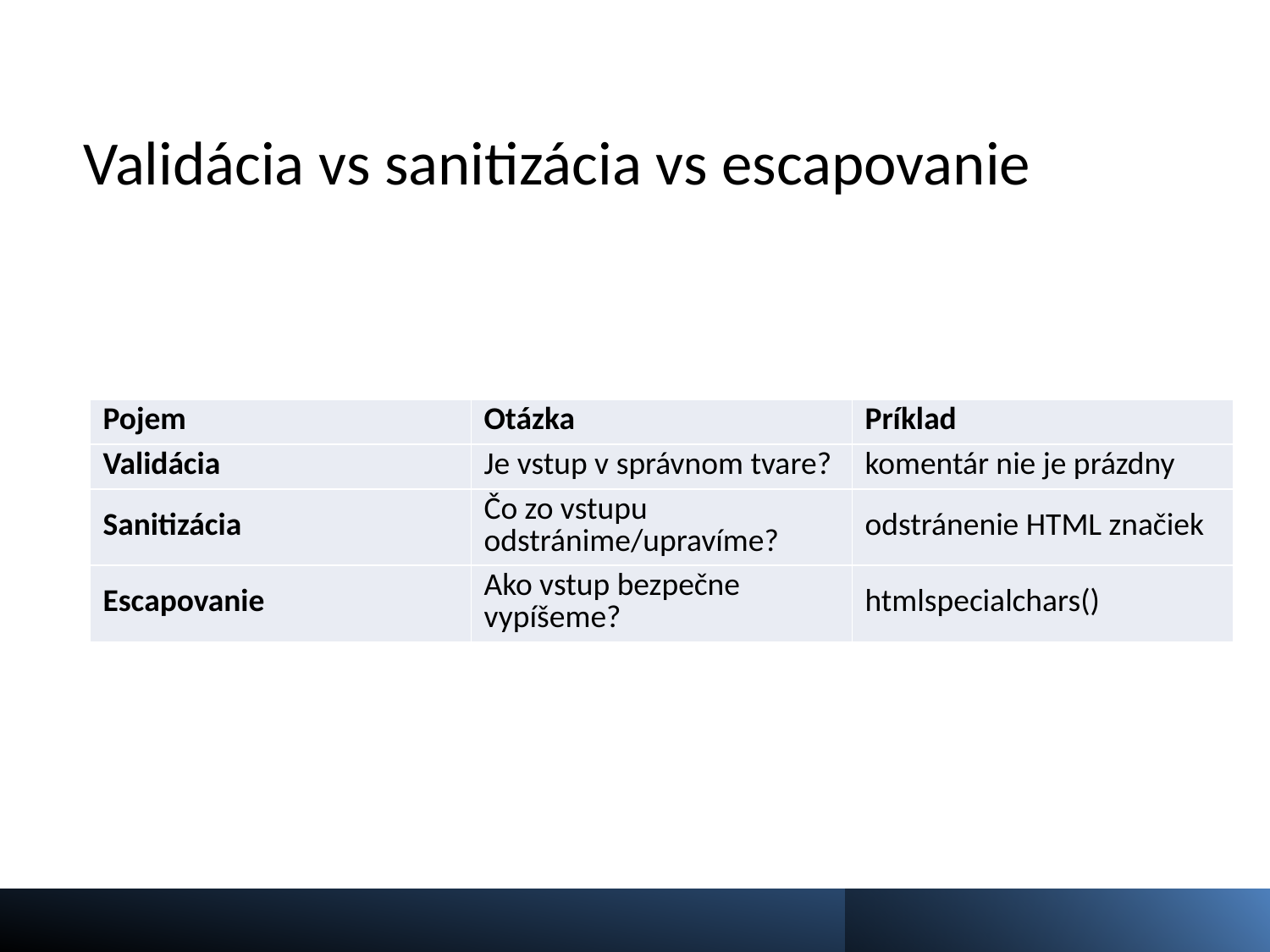

# Validácia vs sanitizácia vs escapovanie
| Pojem | Otázka | Príklad |
| --- | --- | --- |
| Validácia | Je vstup v správnom tvare? | komentár nie je prázdny |
| Sanitizácia | Čo zo vstupu odstránime/upravíme? | odstránenie HTML značiek |
| Escapovanie | Ako vstup bezpečne vypíšeme? | htmlspecialchars() |